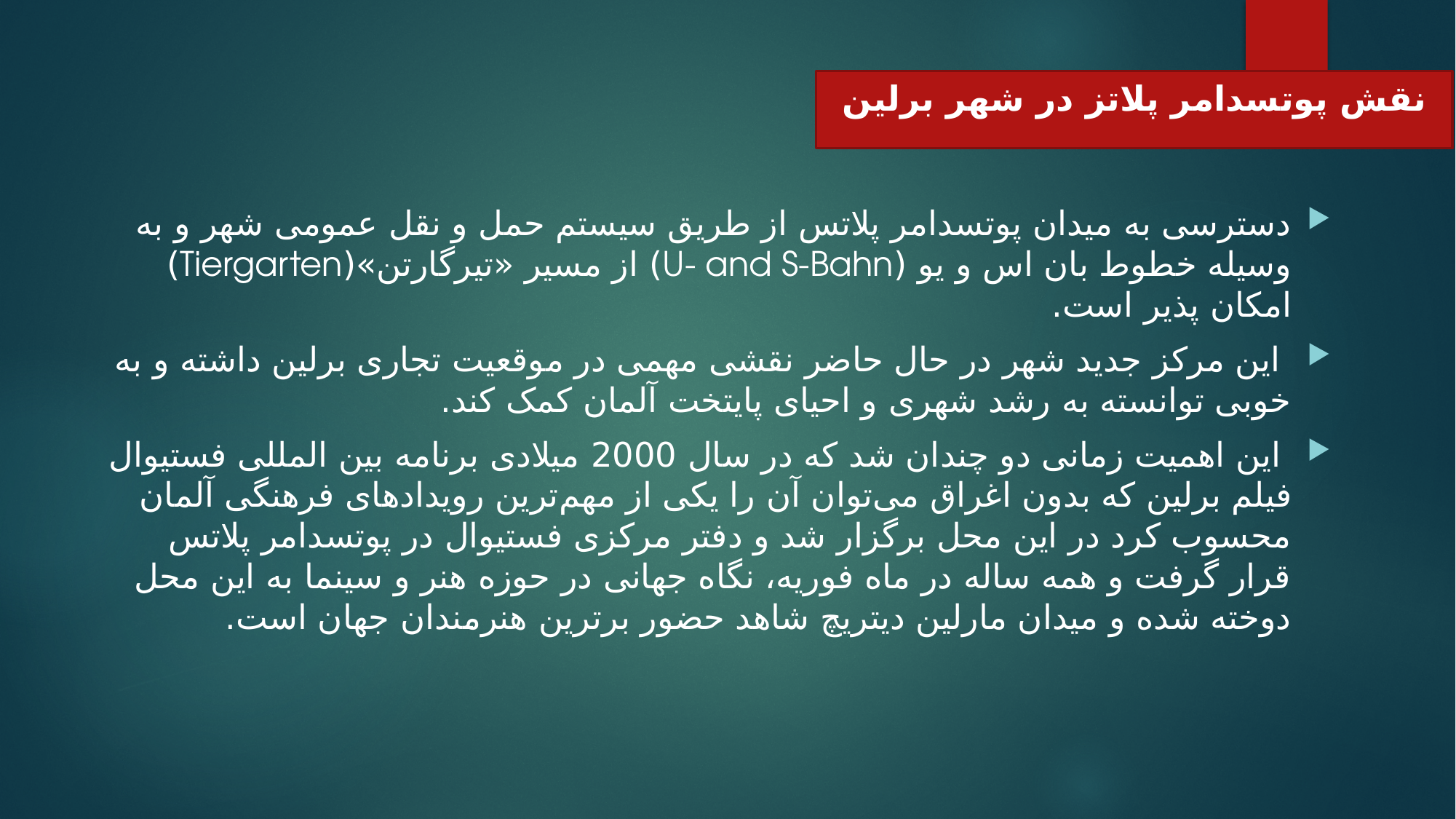

# نقش پوتسدامر پلاتز در شهر برلین
دسترسی به میدان پوتسدامر پلاتس از طریق سیستم حمل و نقل عمومی شهر و به وسیله خطوط بان اس و یو (U- and S-Bahn) از مسیر «تیرگارتن»(Tiergarten) امکان پذیر است.
 این مرکز جدید شهر در حال حاضر نقشی مهمی در موقعیت تجاری برلین داشته و به خوبی توانسته به رشد شهری و احیای پایتخت آلمان کمک کند.
 این اهمیت زمانی دو چندان شد که در سال 2000 میلادی برنامه بین المللی فستیوال فیلم برلین که بدون اغراق می‌توان آن را یکی از مهم‌ترین رویدادهای فرهنگی آلمان محسوب کرد در این محل برگزار شد و دفتر مرکزی فستیوال در پوتسدامر پلاتس قرار گرفت و همه ساله در ماه فوریه، نگاه جهانی در حوزه هنر و سینما به این محل دوخته شده و میدان مارلین دیتریچ شاهد حضور برترین هنرمندان جهان است.